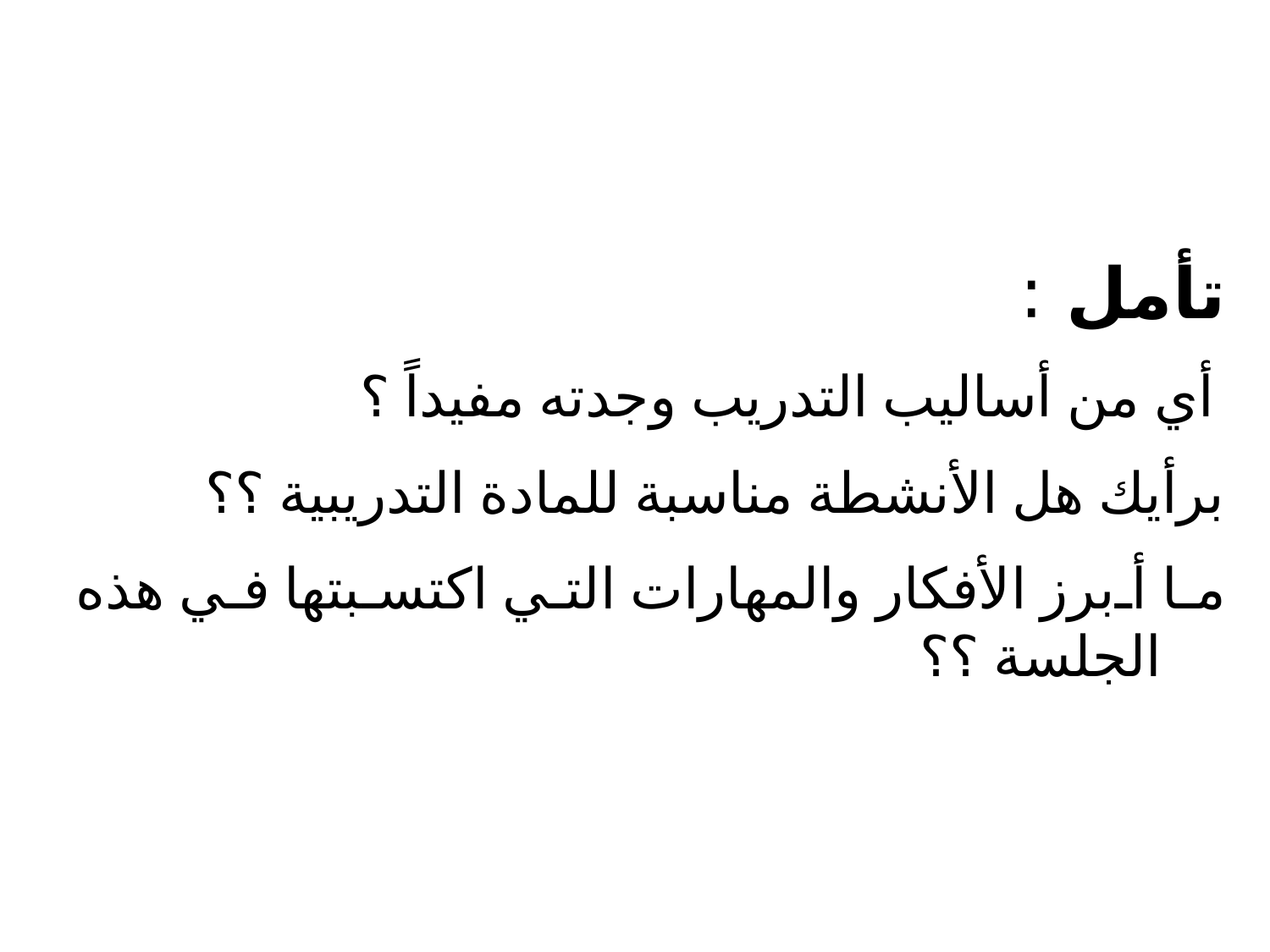

تأمل :
 أي من أساليب التدريب وجدته مفيداً ؟
برأيك هل الأنشطة مناسبة للمادة التدريبية ؟؟
ما أبرز الأفكار والمهارات التي اكتسبتها في هذه الجلسة ؟؟